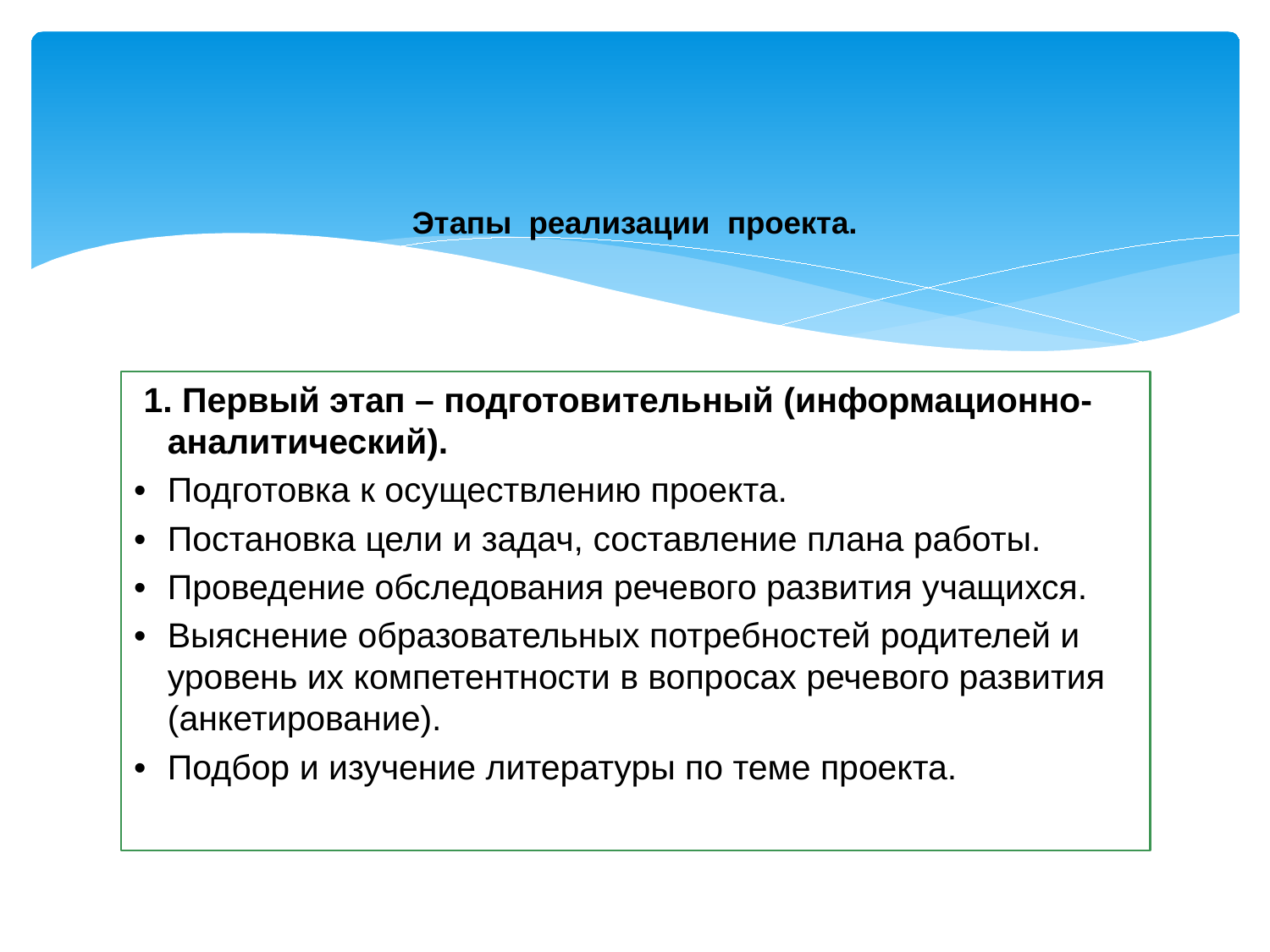

# Этапы  реализации  проекта.
 1. Первый этап – подготовительный (информационно-аналитический).
•	Подготовка к осуществлению проекта.
•	Постановка цели и задач, составление плана работы.
•	Проведение обследования речевого развития учащихся.
•	Выяснение образовательных потребностей родителей и уровень их компетентности в вопросах речевого развития (анкетирование).
•	Подбор и изучение литературы по теме проекта.